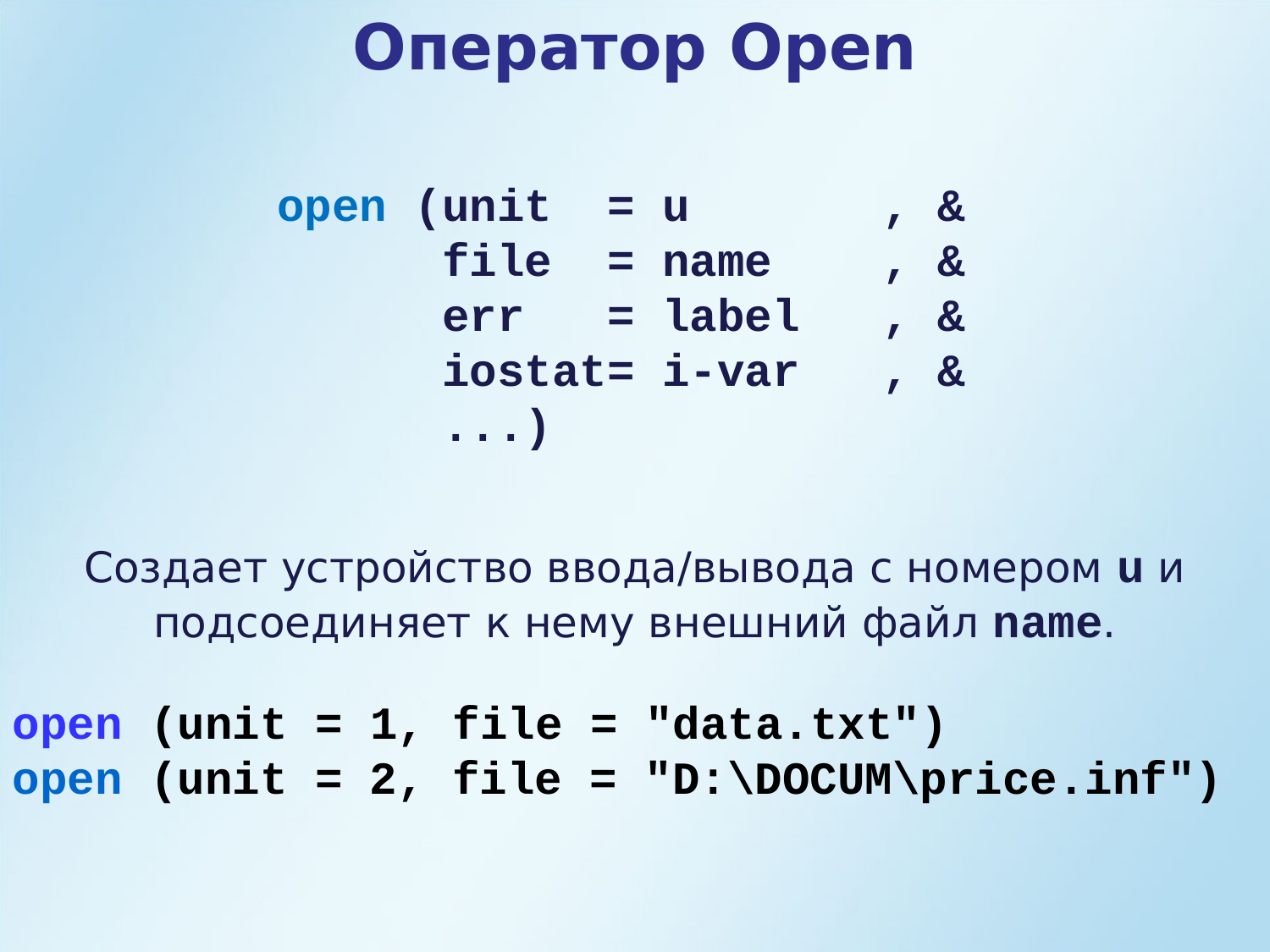

Оператор Open
open (unit  = u       , &
      file  = name    , &
      err   = label   , &
      iostat= i-var   , &
      ...)
Создает устройство ввода/вывода с номером u и подсоединяет к нему внешний файл name.
open (unit = 1, file = "data.txt")
open (unit = 2, file = "D:\DOCUM\price.inf")